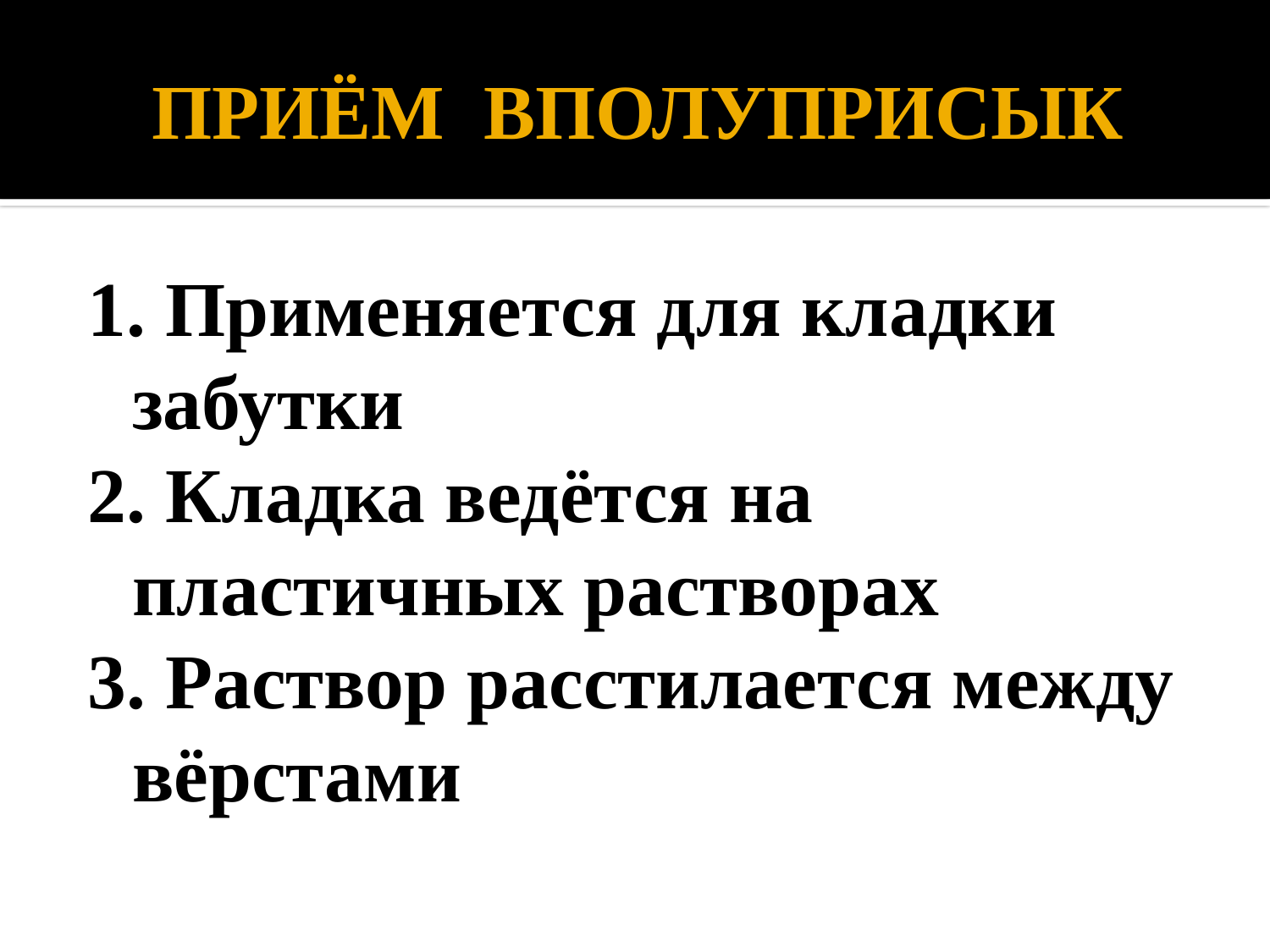

# ПРИЁМ  ВПОЛУПРИСЫК
1. Применяется для кладки забутки
2. Кладка ведётся на пластичных растворах
3. Раствор расстилается между вёрстами